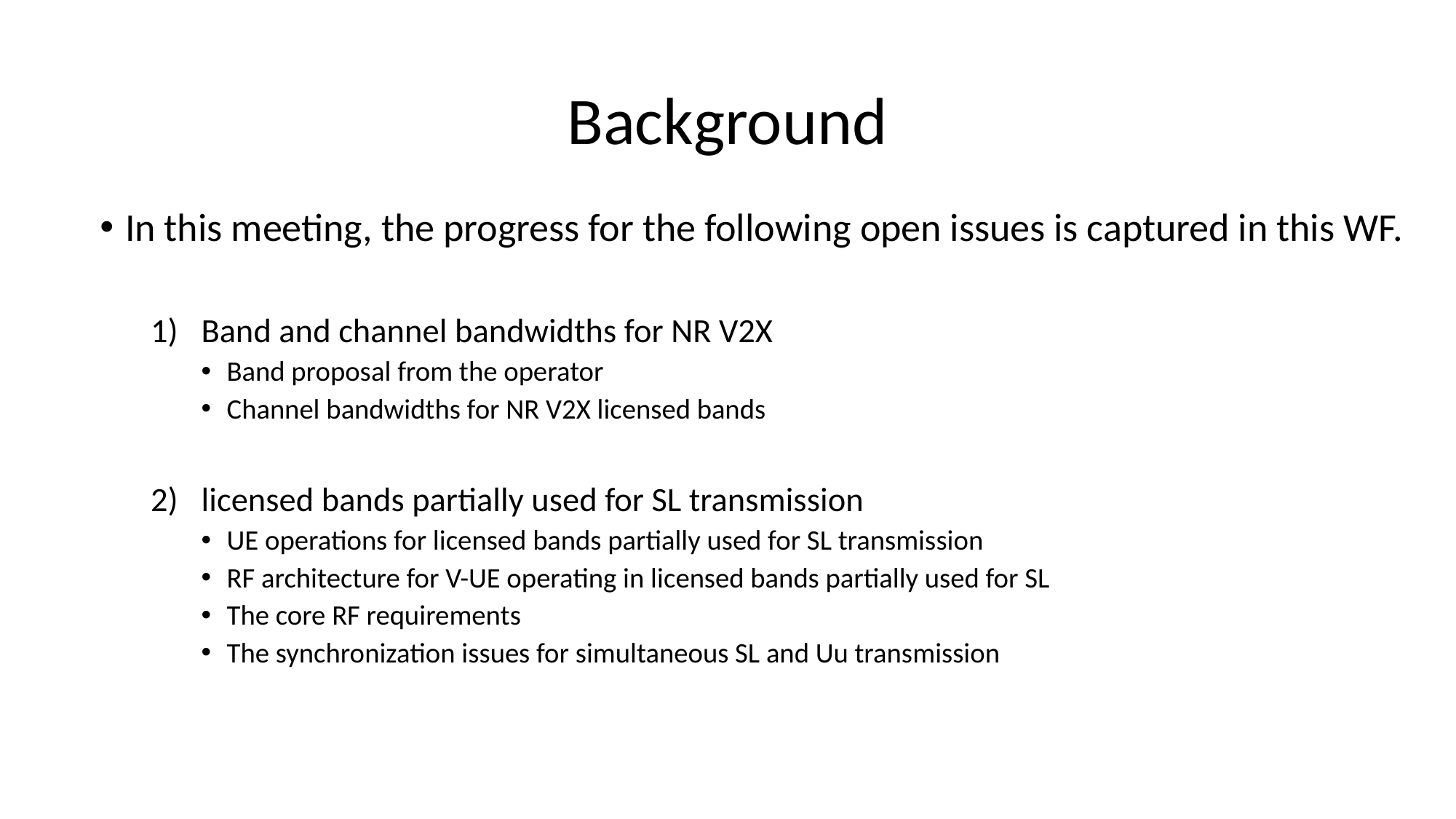

# Background
In this meeting, the progress for the following open issues is captured in this WF.

Band and channel bandwidths for NR V2X
Band proposal from the operator
Channel bandwidths for NR V2X licensed bands

licensed bands partially used for SL transmission
UE operations for licensed bands partially used for SL transmission
RF architecture for V-UE operating in licensed bands partially used for SL
The core RF requirements
The synchronization issues for simultaneous SL and Uu transmission